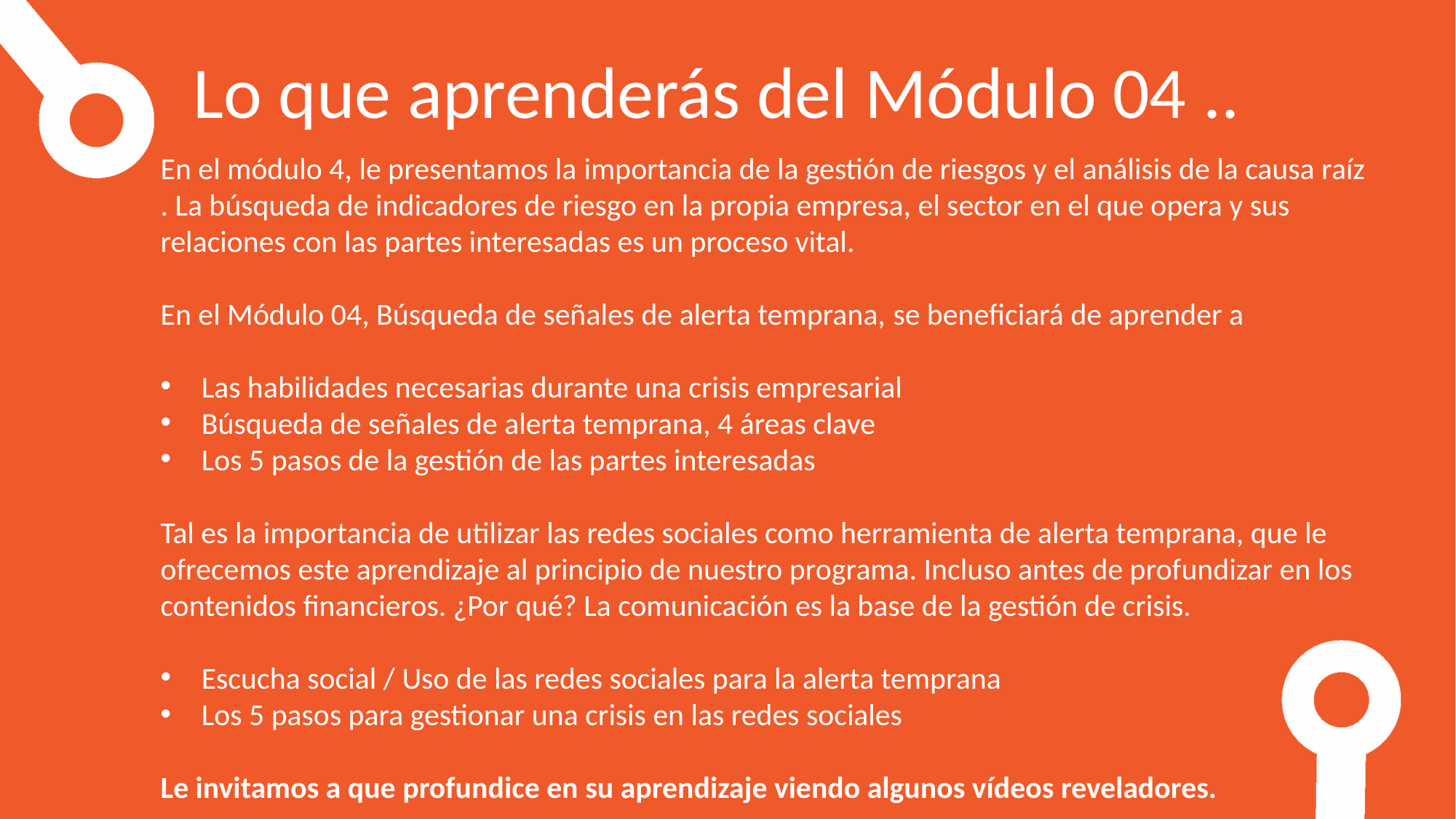

Lo que aprenderás del Módulo 04 ..
En el módulo 4, le presentamos la importancia de la gestión de riesgos y el análisis de la causa raíz
. La búsqueda de indicadores de riesgo en la propia empresa, el sector en el que opera y sus relaciones con las partes interesadas es un proceso vital.

En el Módulo 04, Búsqueda de señales de alerta temprana, se beneficiará de aprender a

Las habilidades necesarias durante una crisis empresarial
Búsqueda de señales de alerta temprana, 4 áreas clave
Los 5 pasos de la gestión de las partes interesadas

Tal es la importancia de utilizar las redes sociales como herramienta de alerta temprana, que le ofrecemos este aprendizaje al principio de nuestro programa. Incluso antes de profundizar en los contenidos financieros. ¿Por qué? La comunicación es la base de la gestión de crisis.

Escucha social / Uso de las redes sociales para la alerta temprana
Los 5 pasos para gestionar una crisis en las redes sociales

Le invitamos a que profundice en su aprendizaje viendo algunos vídeos reveladores.